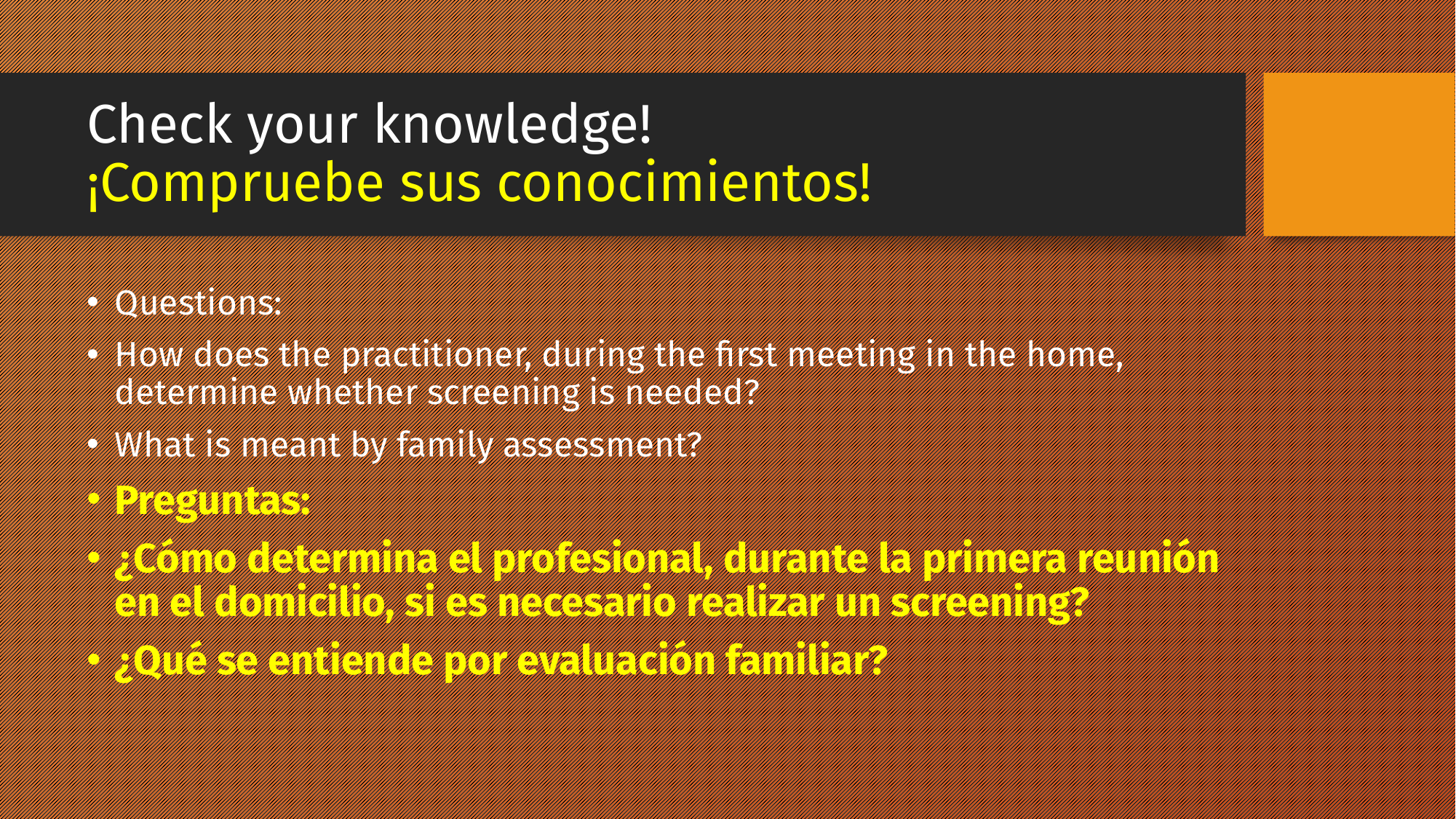

# Check your knowledge! ¡Compruebe sus conocimientos!
Questions:
How does the practitioner, during the first meeting in the home, determine whether screening is needed?
What is meant by family assessment?
Preguntas:
¿Cómo determina el profesional, durante la primera reunión en el domicilio, si es necesario realizar un screening?
¿Qué se entiende por evaluación familiar?